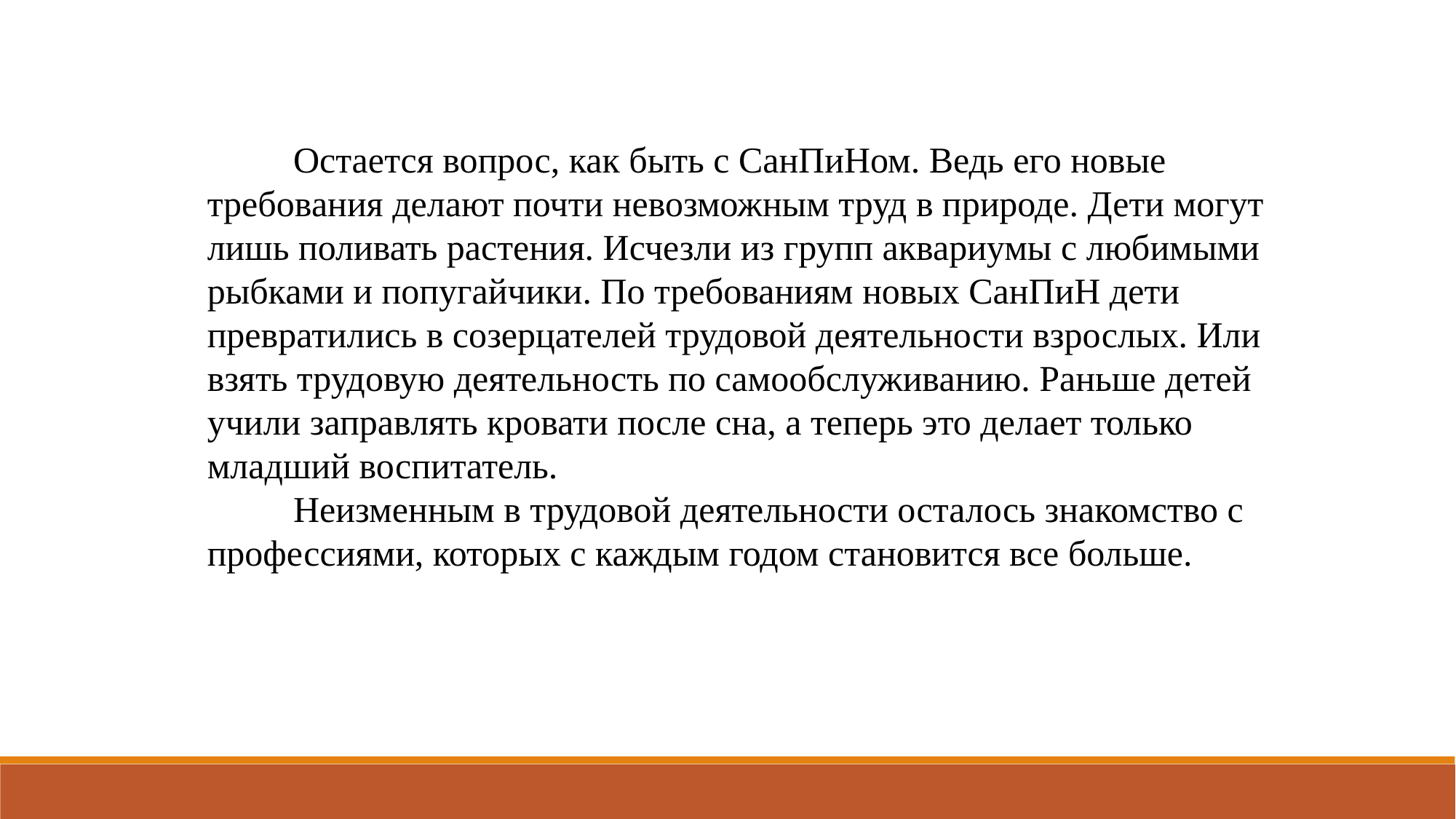

Остается вопрос, как быть с СанПиНом. Ведь его новые требования делают почти невозможным труд в природе. Дети могут лишь поливать растения. Исчезли из групп аквариумы с любимыми рыбками и попугайчики. По требованиям новых СанПиН дети превратились в созерцателей трудовой деятельности взрослых. Или взять трудовую деятельность по самообслуживанию. Раньше детей учили заправлять кровати после сна, а теперь это делает только младший воспитатель.
Неизменным в трудовой деятельности осталось знакомство с профессиями, которых с каждым годом становится все больше.